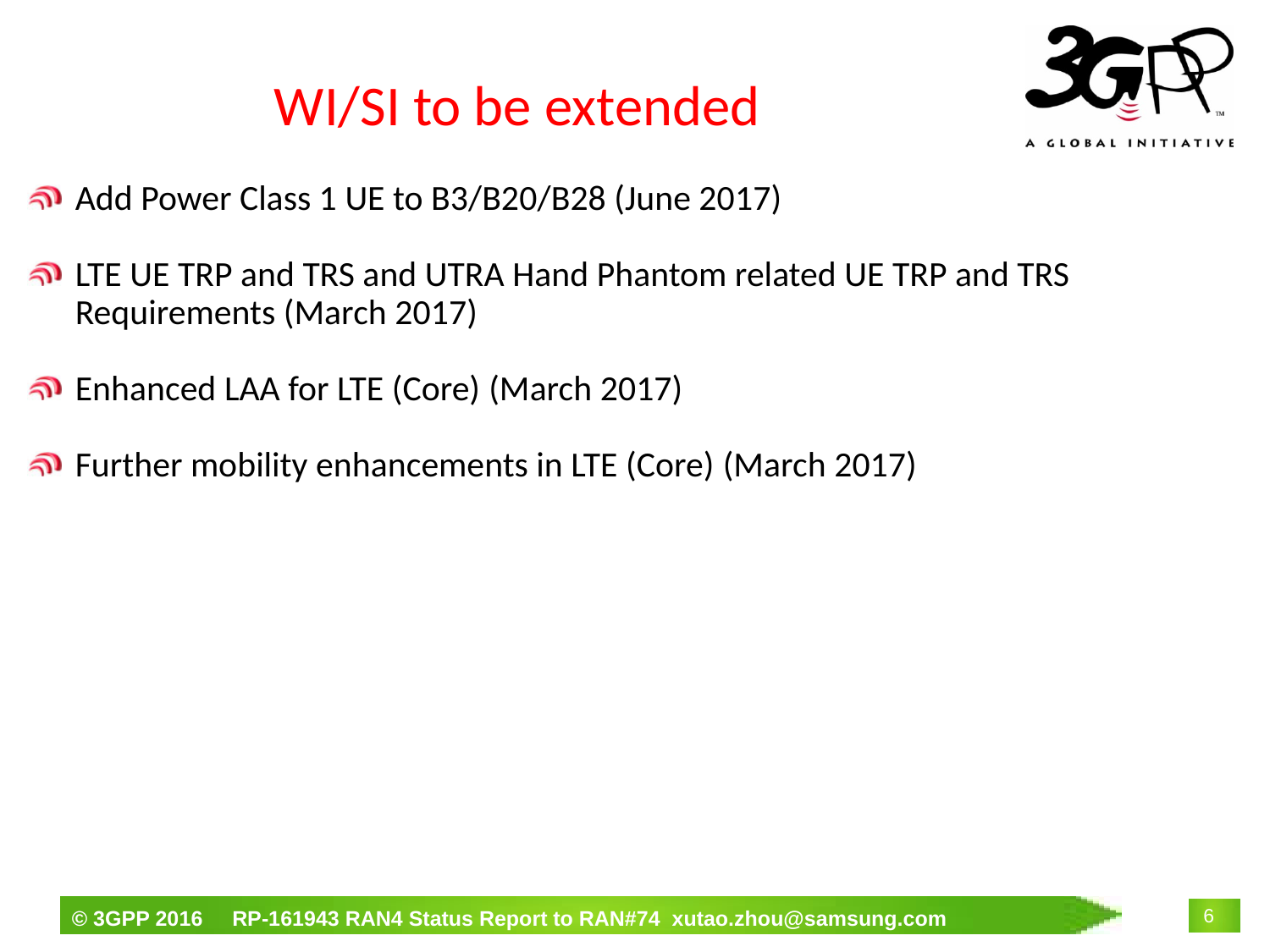

# WI/SI to be extended
Add Power Class 1 UE to B3/B20/B28 (June 2017)

LTE UE TRP and TRS and UTRA Hand Phantom related UE TRP and TRS Requirements (March 2017)

Enhanced LAA for LTE (Core) (March 2017)

Further mobility enhancements in LTE (Core) (March 2017)